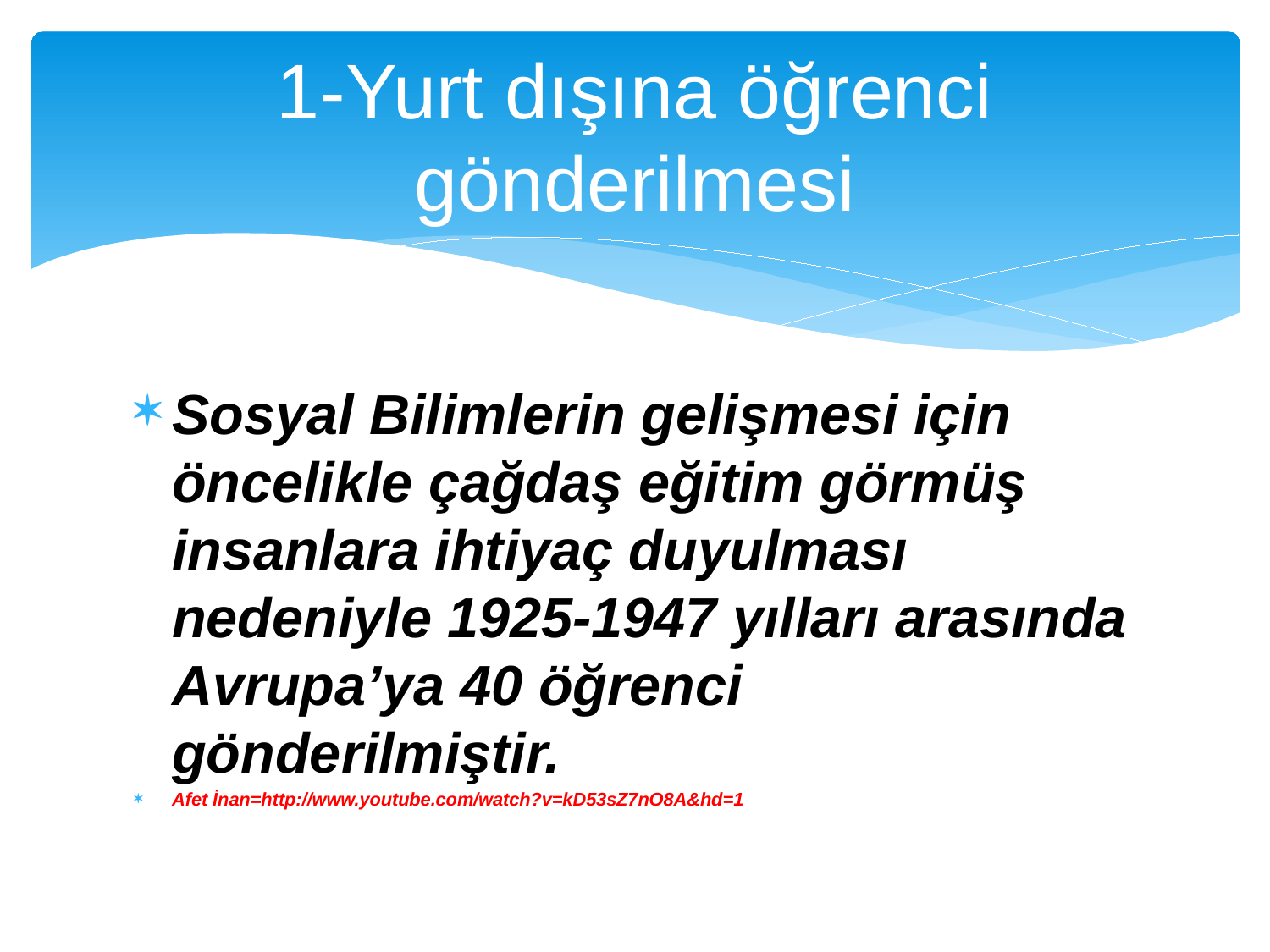

# 1-Yurt dışına öğrenci gönderilmesi
Sosyal Bilimlerin gelişmesi için öncelikle çağdaş eğitim görmüş insanlara ihtiyaç duyulması nedeniyle 1925-1947 yılları arasında Avrupa’ya 40 öğrenci gönderilmiştir.
Afet İnan=http://www.youtube.com/watch?v=kD53sZ7nO8A&hd=1